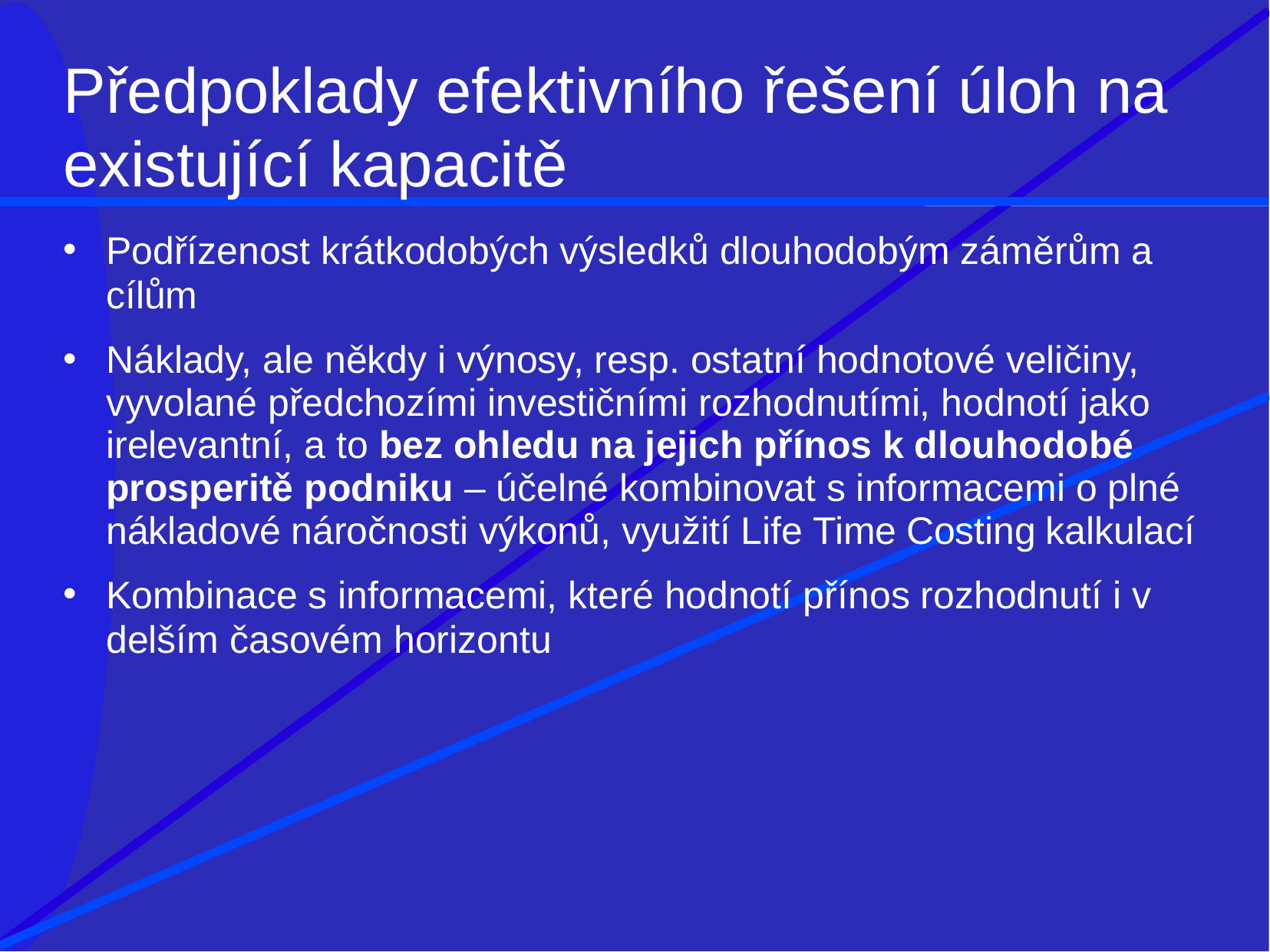

# Předpoklady efektivního řešení úloh na
existující kapacitě
Podřízenost krátkodobých výsledků dlouhodobým záměrům a
cílům
Náklady, ale někdy i výnosy, resp. ostatní hodnotové veličiny, vyvolané předchozími investičními rozhodnutími, hodnotí jako irelevantní, a to bez ohledu na jejich přínos k dlouhodobé prosperitě podniku – účelné kombinovat s informacemi o plné nákladové náročnosti výkonů, využití Life Time Costing kalkulací
Kombinace s informacemi, které hodnotí přínos rozhodnutí i v
delším časovém horizontu